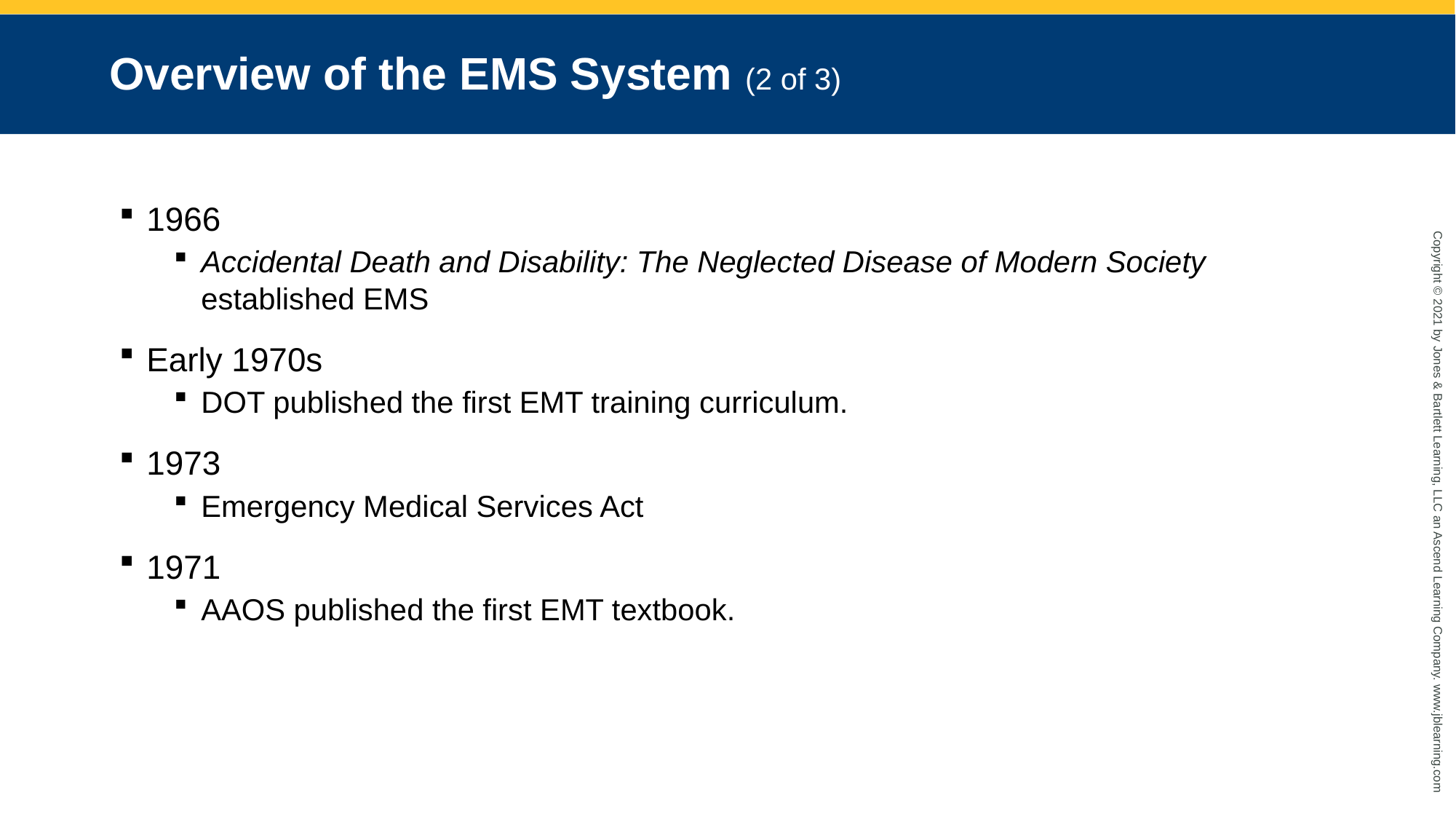

Overview of the EMS System (2 of 3)
1966
Accidental Death and Disability: The Neglected Disease of Modern Society established EMS
Early 1970s
DOT published the first EMT training curriculum.
1973
Emergency Medical Services Act
1971
AAOS published the first EMT textbook.